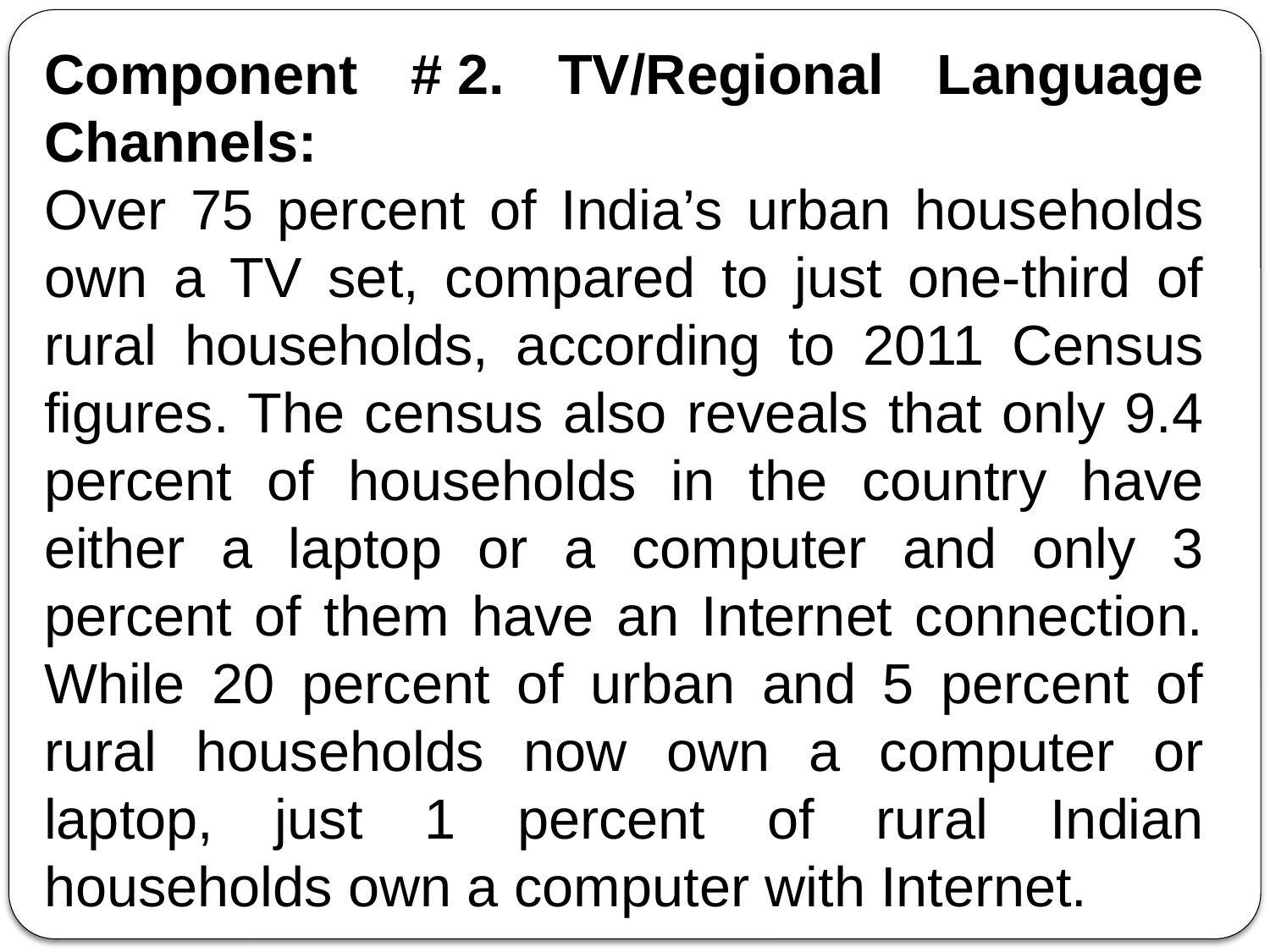

Component # 2. TV/Regional Language Channels:
Over 75 percent of India’s urban households own a TV set, compared to just one-third of rural households, according to 2011 Census figures. The census also reveals that only 9.4 percent of households in the country have either a laptop or a computer and only 3 percent of them have an Internet connection. While 20 percent of urban and 5 percent of rural house­holds now own a computer or laptop, just 1 percent of rural Indian households own a com­puter with Internet.